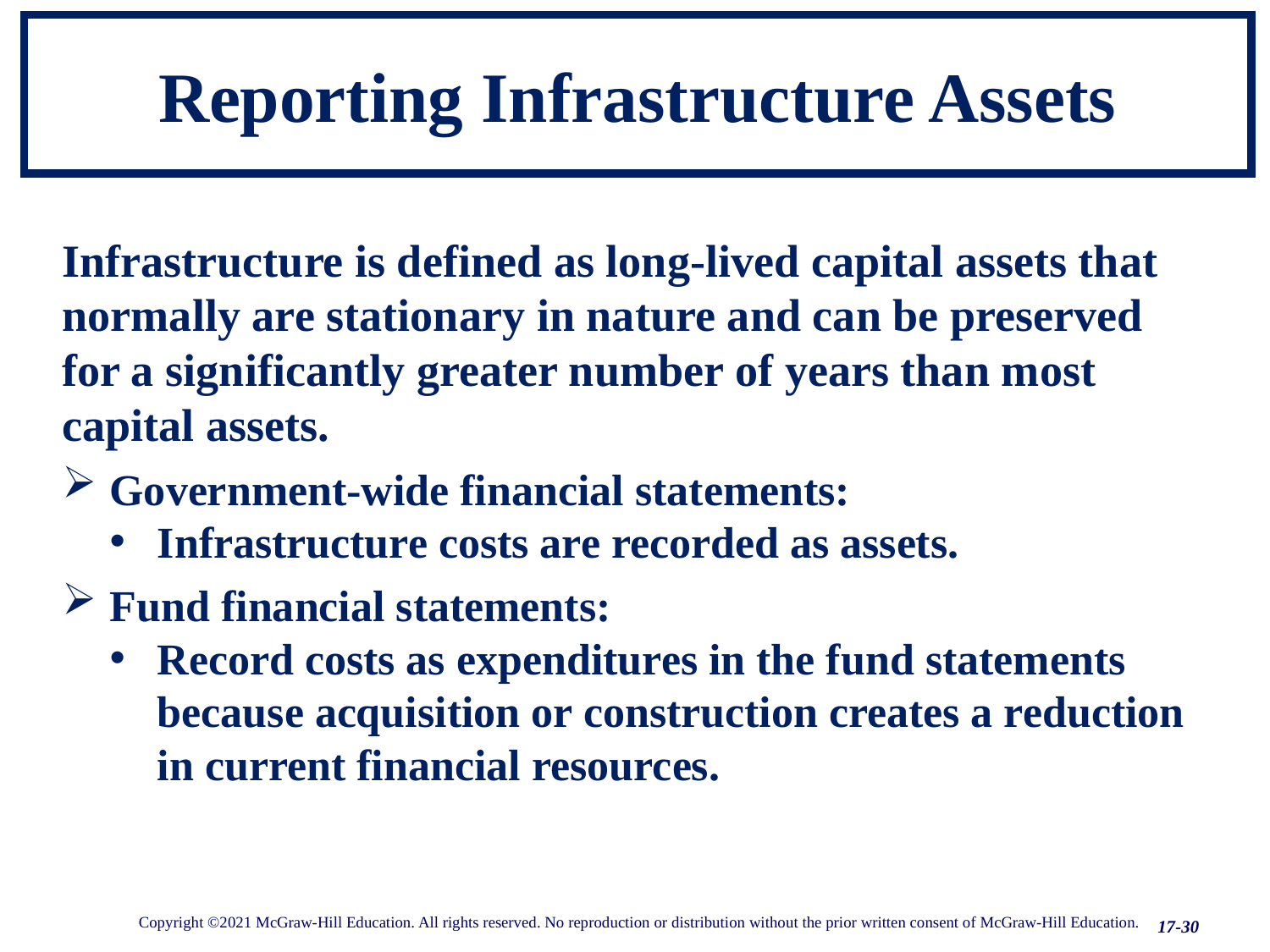

# Reporting Infrastructure Assets
Infrastructure is defined as long-lived capital assets that normally are stationary in nature and can be preserved for a significantly greater number of years than most capital assets.
Government-wide financial statements:
Infrastructure costs are recorded as assets.
Fund financial statements:
Record costs as expenditures in the fund statements because acquisition or construction creates a reduction in current financial resources.
17-30
Copyright ©2021 McGraw-Hill Education. All rights reserved. No reproduction or distribution without the prior written consent of McGraw-Hill Education.